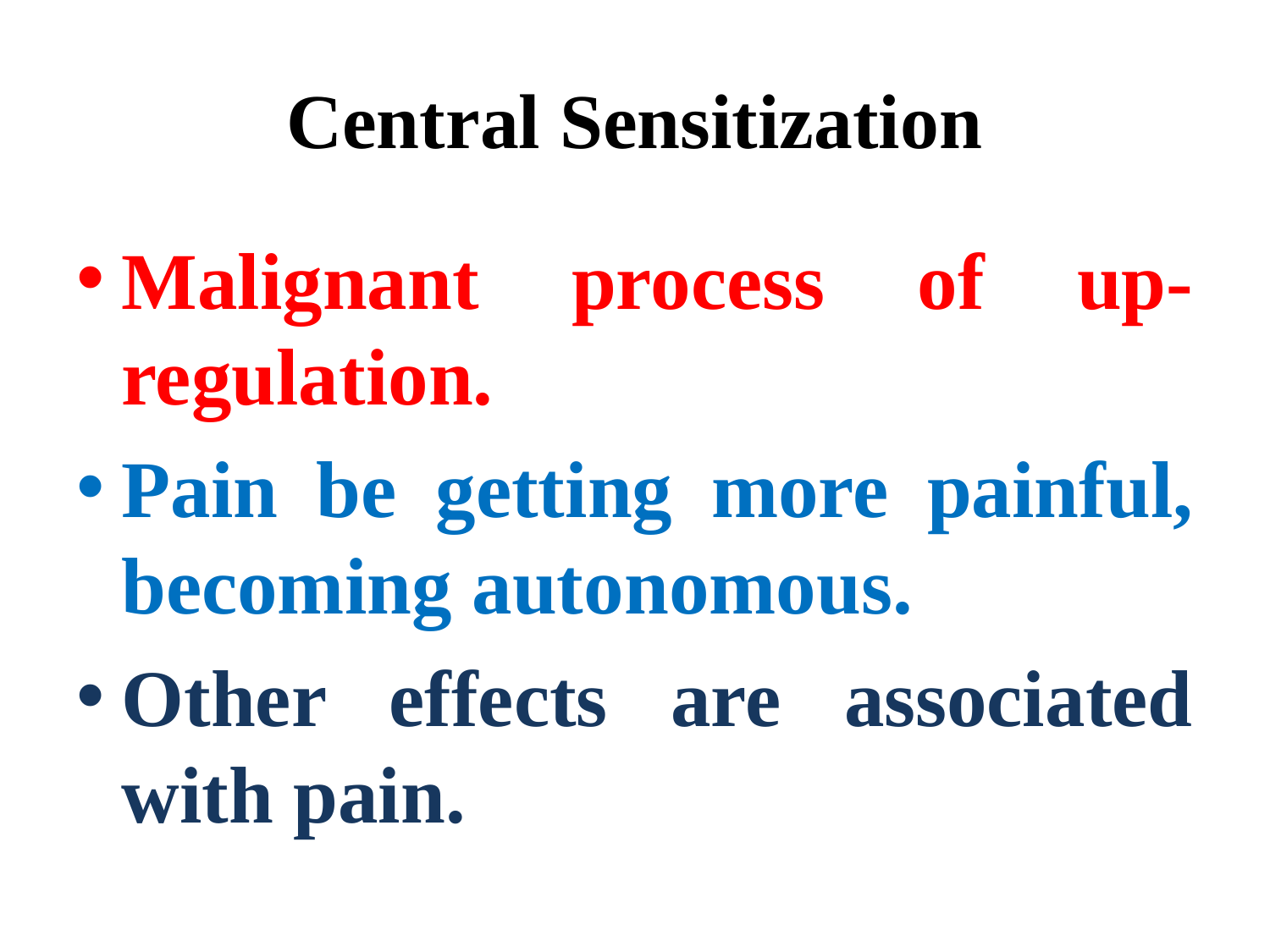

# Central Sensitization
Malignant process of up-regulation.
Pain be getting more painful, becoming autonomous.
Other effects are associated with pain.